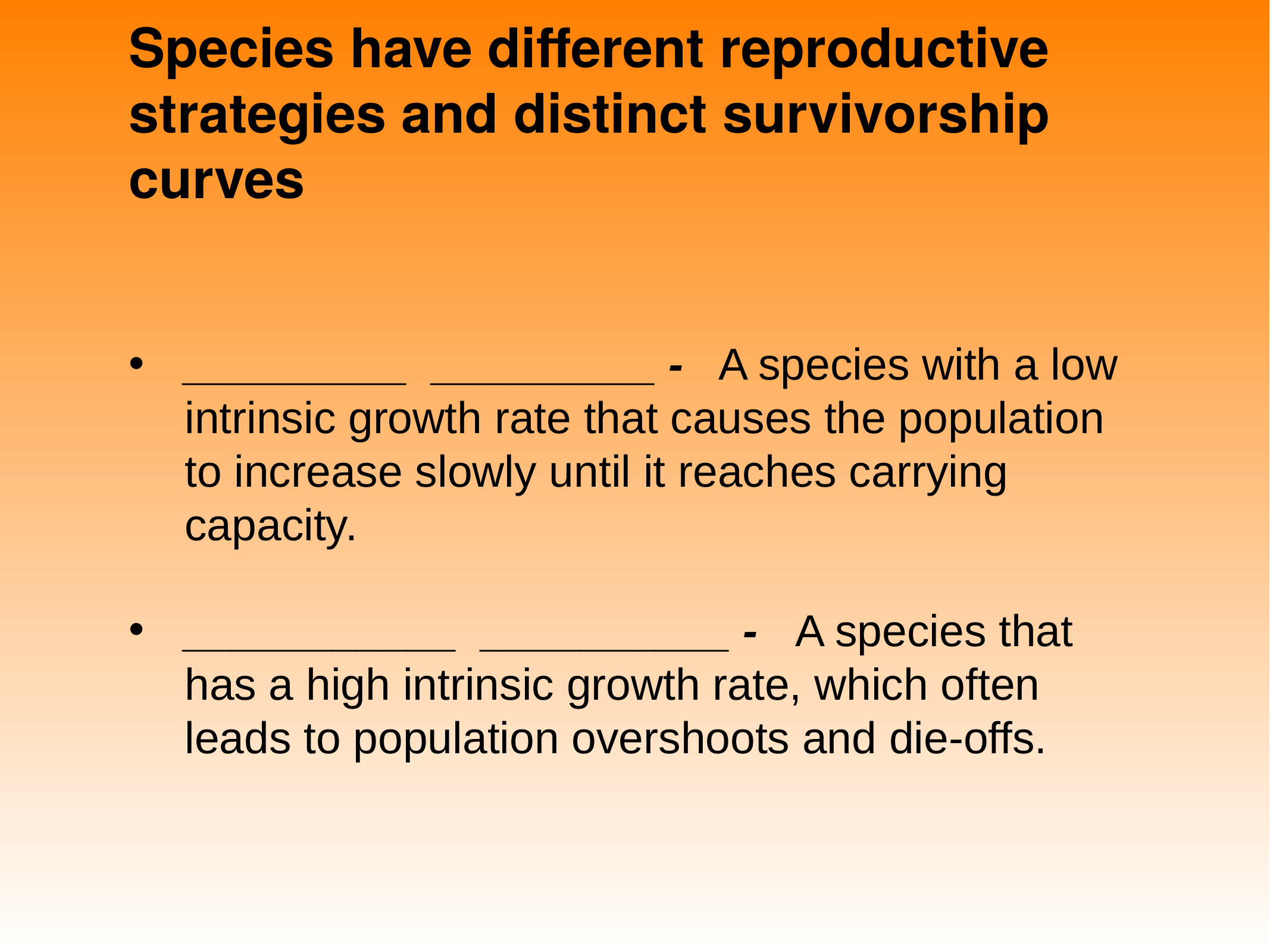

# Species have different reproductive strategies and distinct survivorship curves
_________  _________ -   A species with a low intrinsic growth rate that causes the population to increase slowly until it reaches carrying capacity.
___________  __________ -   A species that has a high intrinsic growth rate, which often leads to population overshoots and die-offs.